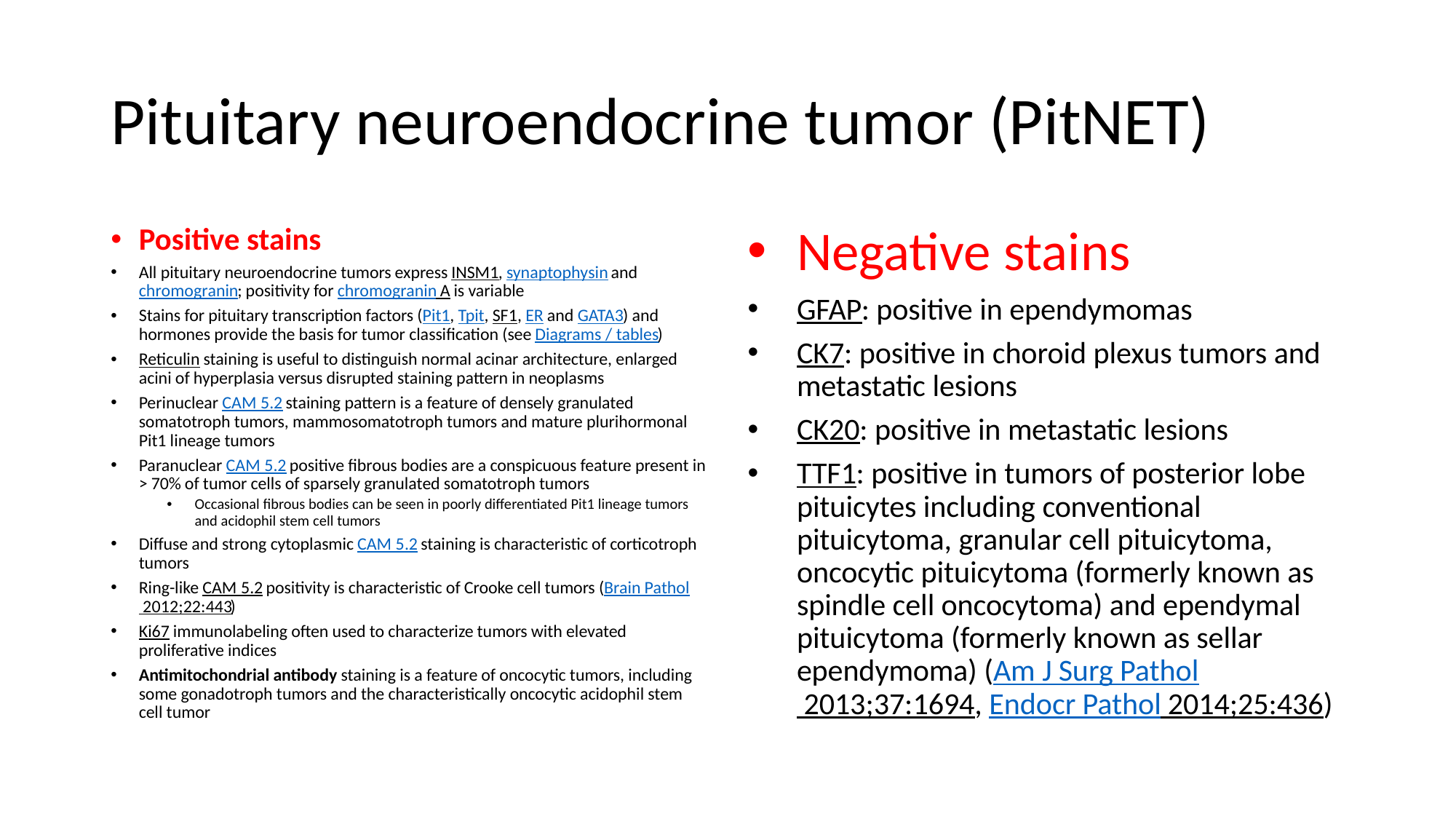

# Pituitary neuroendocrine tumor (PitNET)
Positive stains
All pituitary neuroendocrine tumors express INSM1, synaptophysin and chromogranin; positivity for chromogranin A is variable
Stains for pituitary transcription factors (Pit1, Tpit, SF1, ER and GATA3) and hormones provide the basis for tumor classification (see Diagrams / tables)
Reticulin staining is useful to distinguish normal acinar architecture, enlarged acini of hyperplasia versus disrupted staining pattern in neoplasms
Perinuclear CAM 5.2 staining pattern is a feature of densely granulated somatotroph tumors, mammosomatotroph tumors and mature plurihormonal Pit1 lineage tumors
Paranuclear CAM 5.2 positive fibrous bodies are a conspicuous feature present in > 70% of tumor cells of sparsely granulated somatotroph tumors
Occasional fibrous bodies can be seen in poorly differentiated Pit1 lineage tumors and acidophil stem cell tumors
Diffuse and strong cytoplasmic CAM 5.2 staining is characteristic of corticotroph tumors
Ring-like CAM 5.2 positivity is characteristic of Crooke cell tumors (Brain Pathol 2012;22:443)
Ki67 immunolabeling often used to characterize tumors with elevated proliferative indices
Antimitochondrial antibody staining is a feature of oncocytic tumors, including some gonadotroph tumors and the characteristically oncocytic acidophil stem cell tumor

Negative stains
GFAP: positive in ependymomas
CK7: positive in choroid plexus tumors and metastatic lesions
CK20: positive in metastatic lesions
TTF1: positive in tumors of posterior lobe pituicytes including conventional pituicytoma, granular cell pituicytoma, oncocytic pituicytoma (formerly known as spindle cell oncocytoma) and ependymal pituicytoma (formerly known as sellar ependymoma) (Am J Surg Pathol 2013;37:1694, Endocr Pathol 2014;25:436)